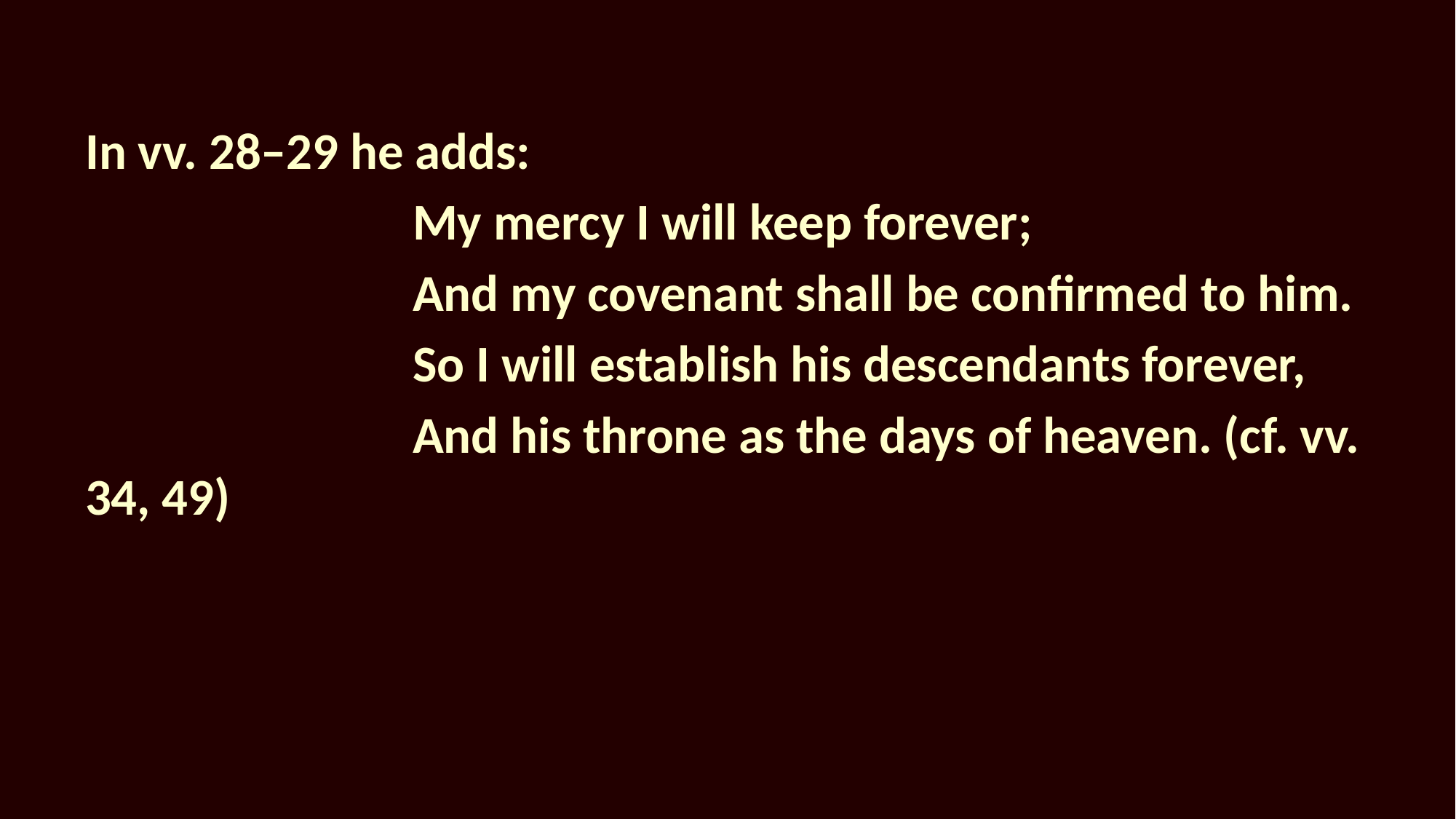

In vv. 28–29 he adds:
			My mercy I will keep forever;
			And my covenant shall be confirmed to him.
			So I will establish his descendants forever,
			And his throne as the days of heaven. (cf. vv. 34, 49)